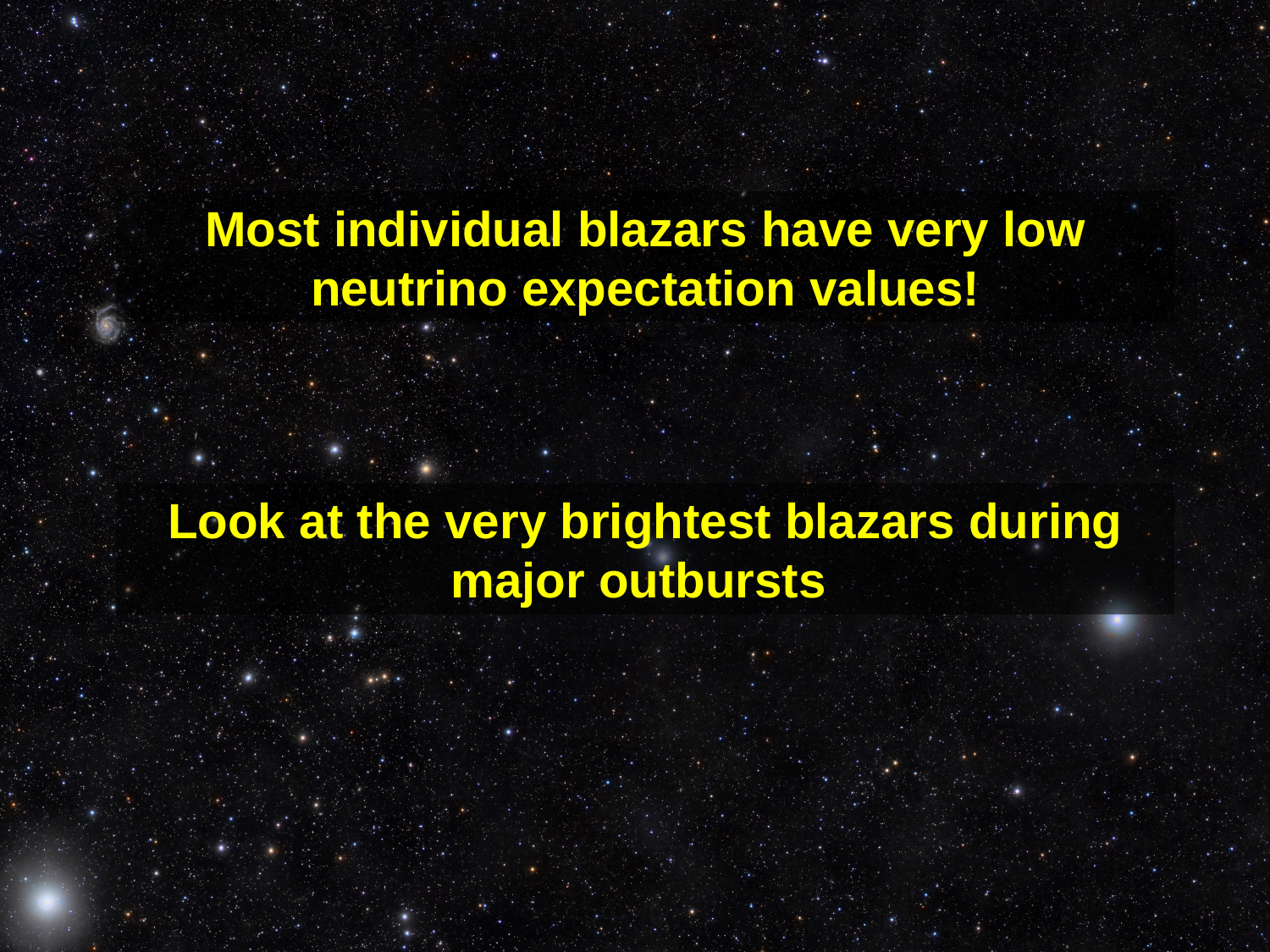

Most individual blazars have very low neutrino expectation values!
Look at the very brightest blazars during major outbursts